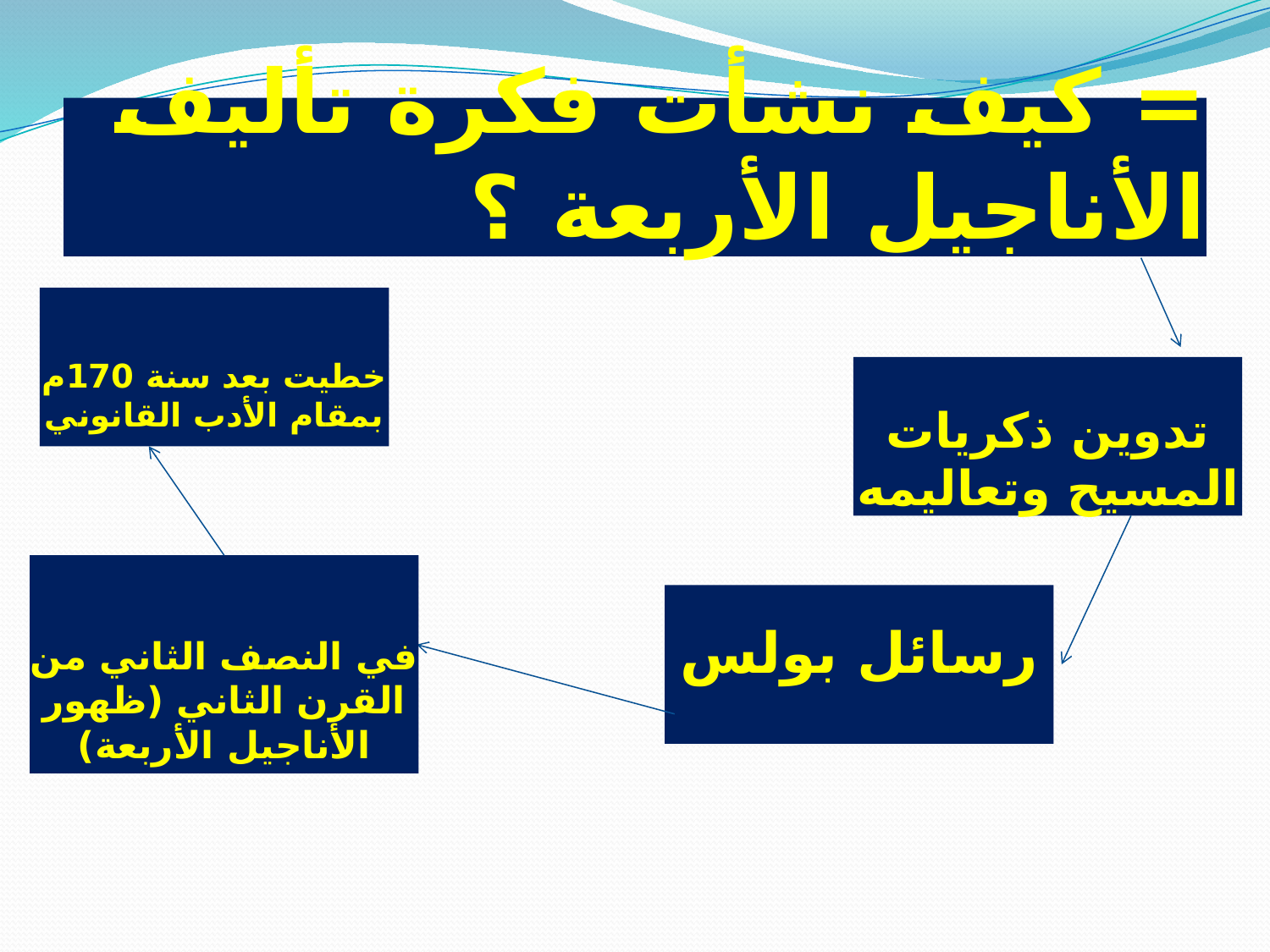

# = كيف نشأت فكرة تأليف الأناجيل الأربعة ؟

خطيت بعد سنة 170م بمقام الأدب القانوني

تدوين ذكريات المسيح وتعاليمه

في النصف الثاني من القرن الثاني (ظهور الأناجيل الأربعة)

رسائل بولس